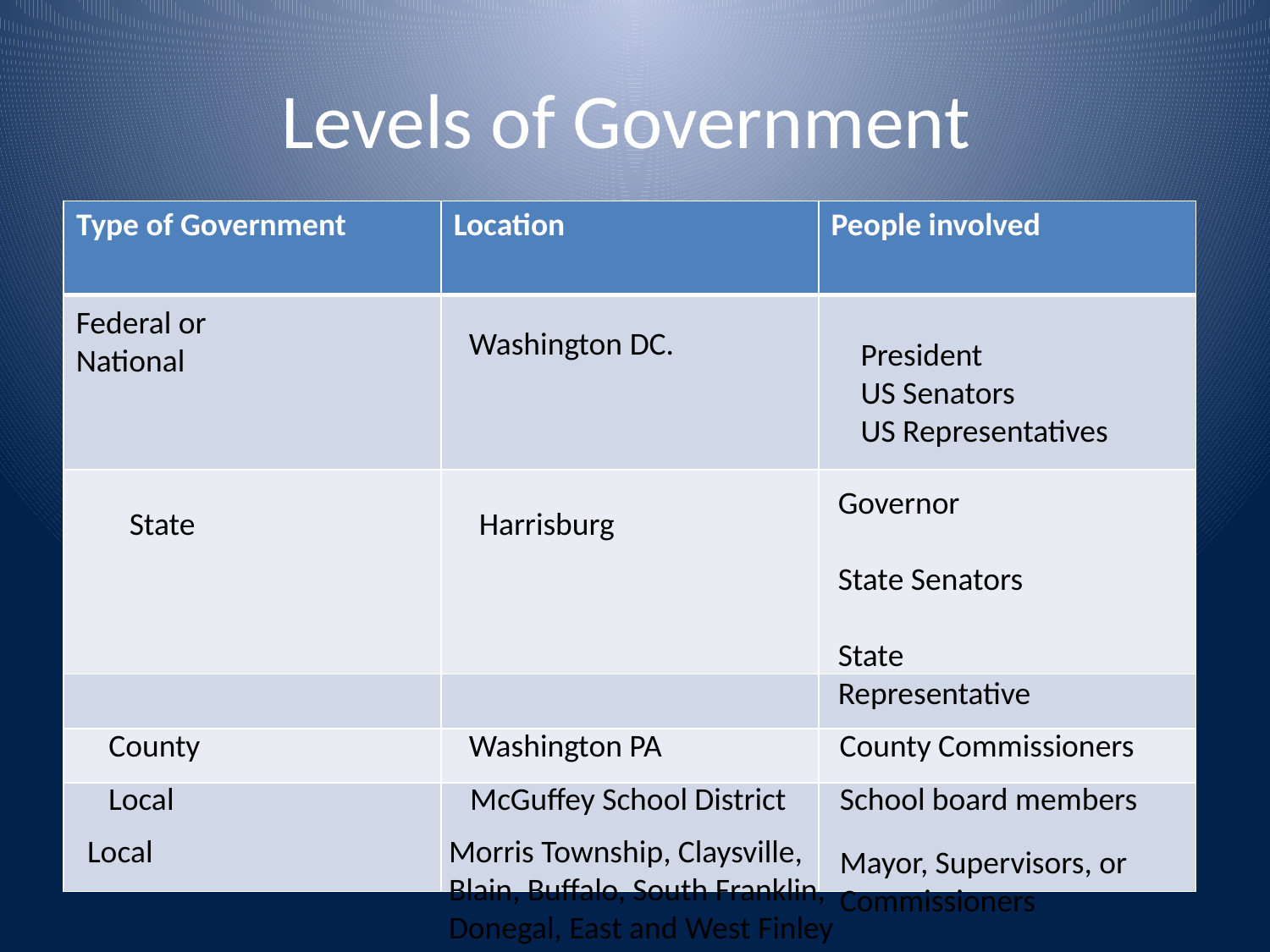

# Levels of Government
| Type of Government | Location | People involved |
| --- | --- | --- |
|  |  |  |
|  |  |  |
|  |  |  |
|  |  |  |
|  |  |  |

Federal or National
Washington DC.
President
US Senators
US Representatives
Governor

State Senators

State
Representative
State
Harrisburg
County
Washington PA
County Commissioners
Local
McGuffey School District
School board members
Local
Morris Township, Claysville,
Blain, Buffalo, South Franklin,
Donegal, East and West Finley
Mayor, Supervisors, or
Commissioners